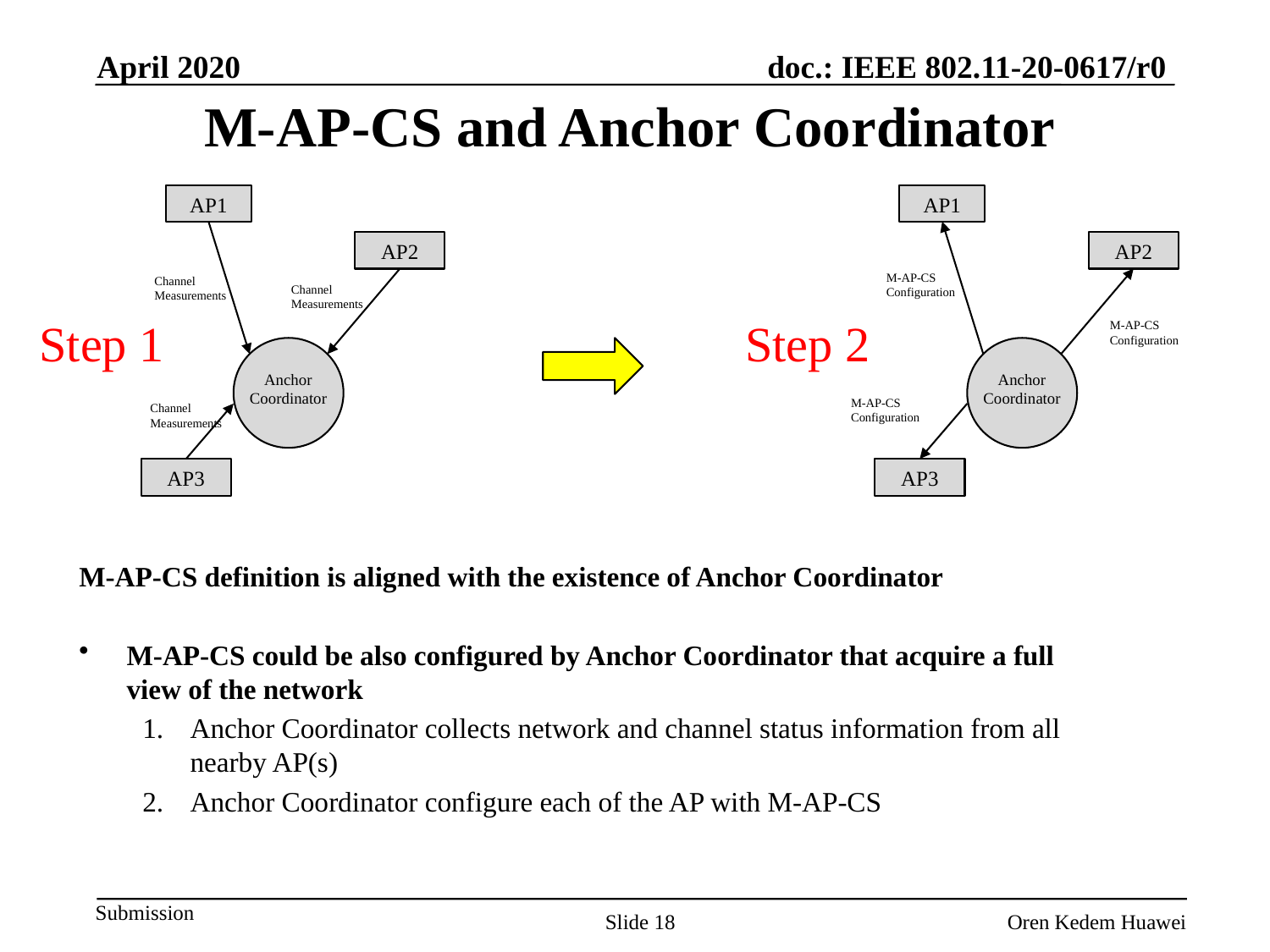

April 2020
M-AP-CS and Anchor Coordinator
AP1
AP1
AP2
AP2
M-AP-CS Configuration
Channel
Measurements
Channel
Measurements
Step 1
Step 2
M-AP-CS Configuration

Anchor Coordinator

Anchor Coordinator
M-AP-CS Configuration
Channel
Measurements
AP3
AP3
M-AP-CS definition is aligned with the existence of Anchor Coordinator

M-AP-CS could be also configured by Anchor Coordinator that acquire a full view of the network
Anchor Coordinator collects network and channel status information from all nearby AP(s)
Anchor Coordinator configure each of the AP with M-AP-CS

Slide 18
Oren Kedem Huawei